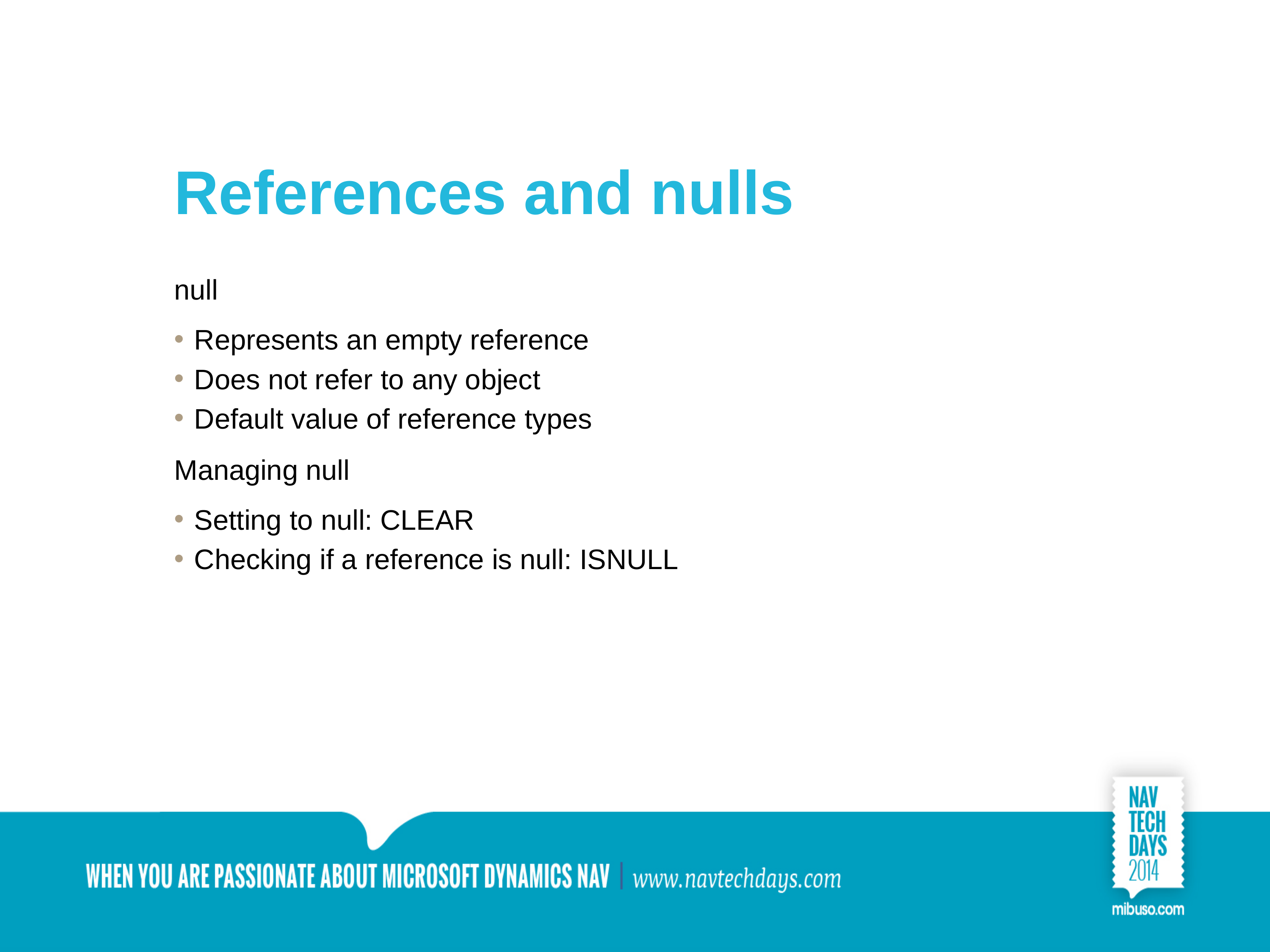

# References and nulls
null
Represents an empty reference
Does not refer to any object
Default value of reference types
Managing null
Setting to null: CLEAR
Checking if a reference is null: ISNULL